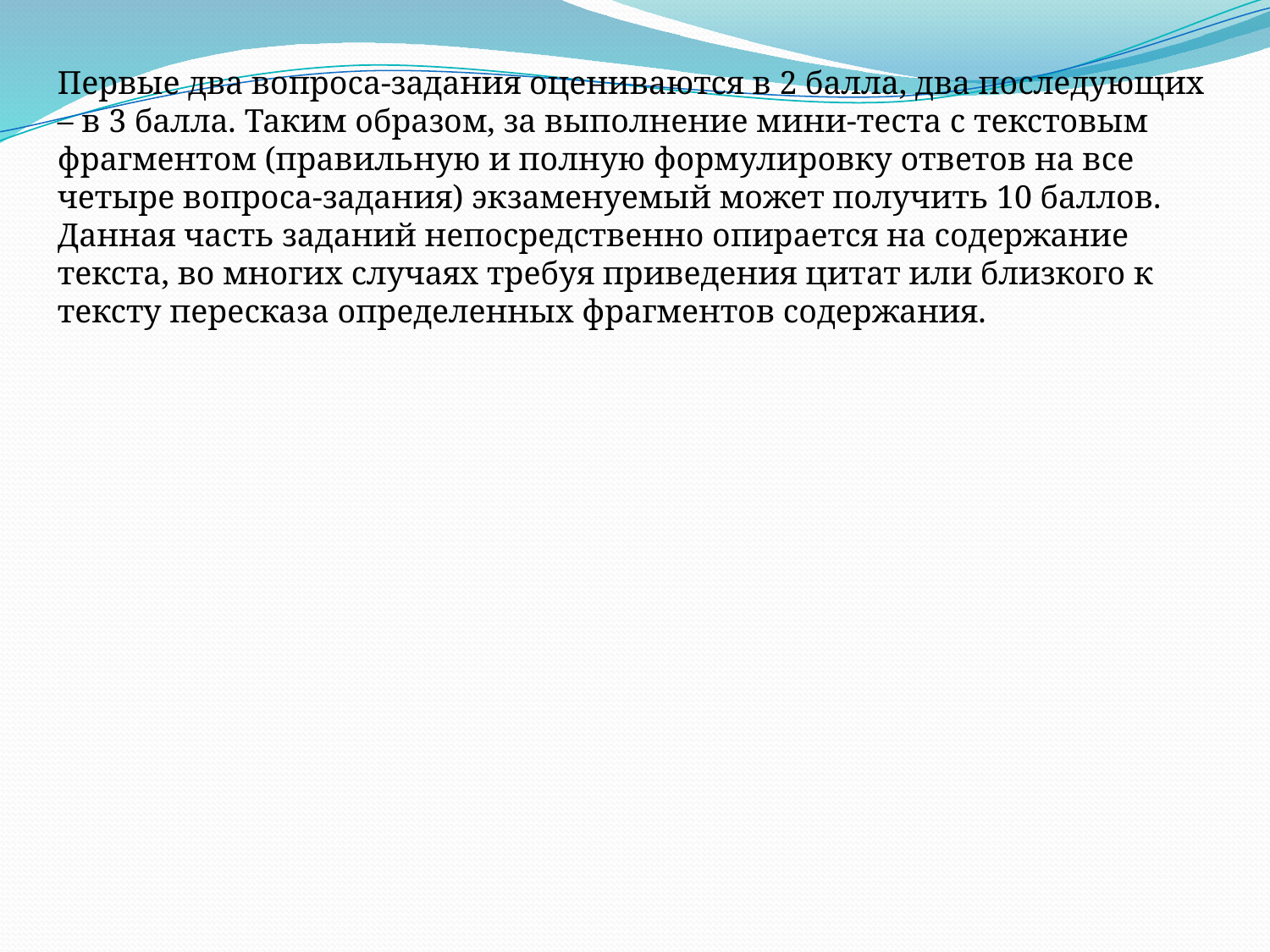

Первые два вопроса-задания оцениваются в 2 балла, два последующих – в 3 балла. Таким образом, за выполнение мини-теста с текстовым фрагментом (правильную и полную формулировку ответов на все четыре вопроса-задания) экзаменуемый может получить 10 баллов.
Данная часть заданий непосредственно опирается на содержание текста, во многих случаях требуя приведения цитат или близкого к тексту пересказа определенных фрагментов содержания.